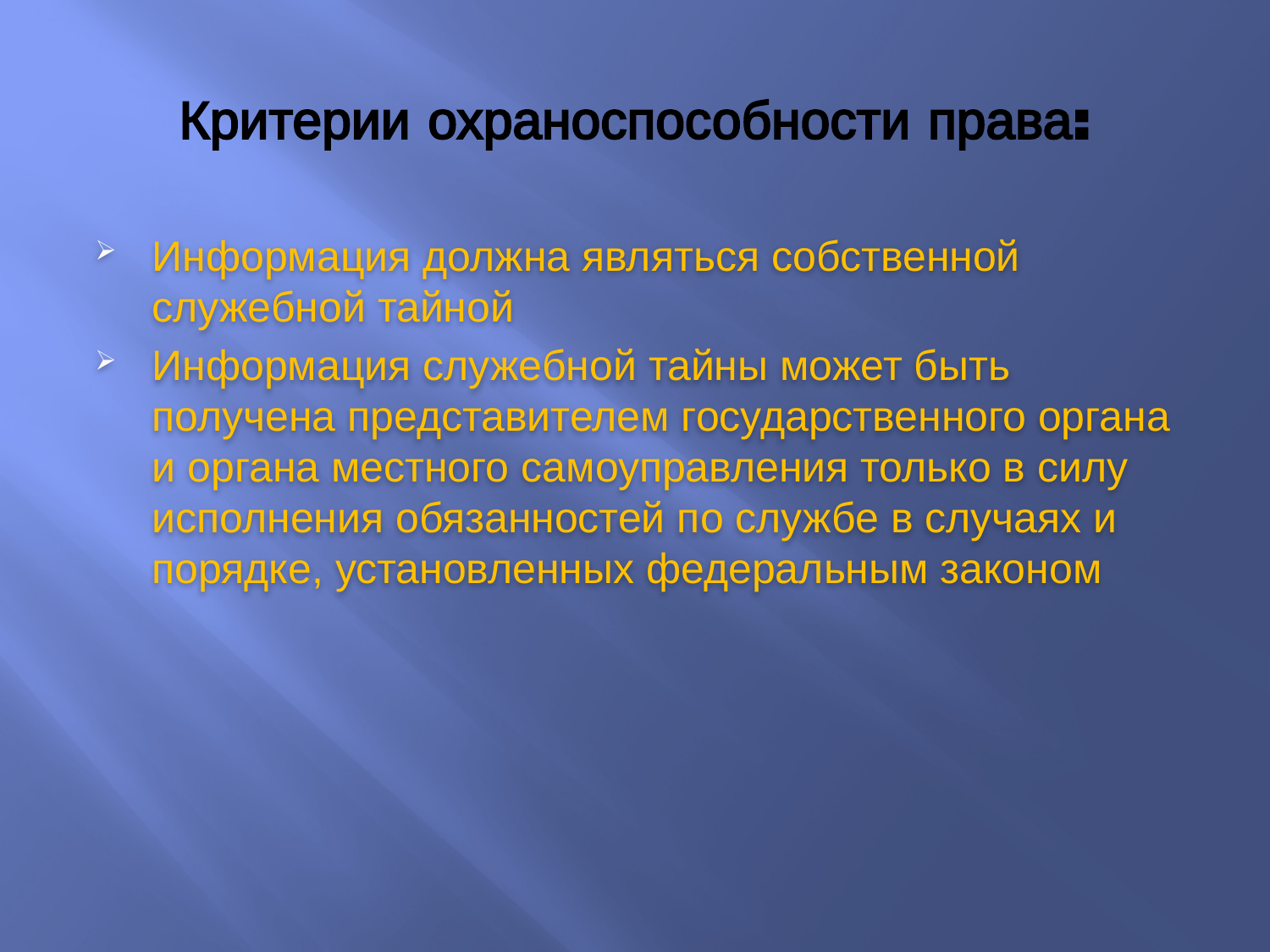

# Критерии охраноспособности права:
Информация должна являться собственной служебной тайной
Информация служебной тайны может быть получена представителем государственного органа и органа местного самоуправления только в силу исполнения обязанностей по службе в случаях и порядке, установленных федеральным законом